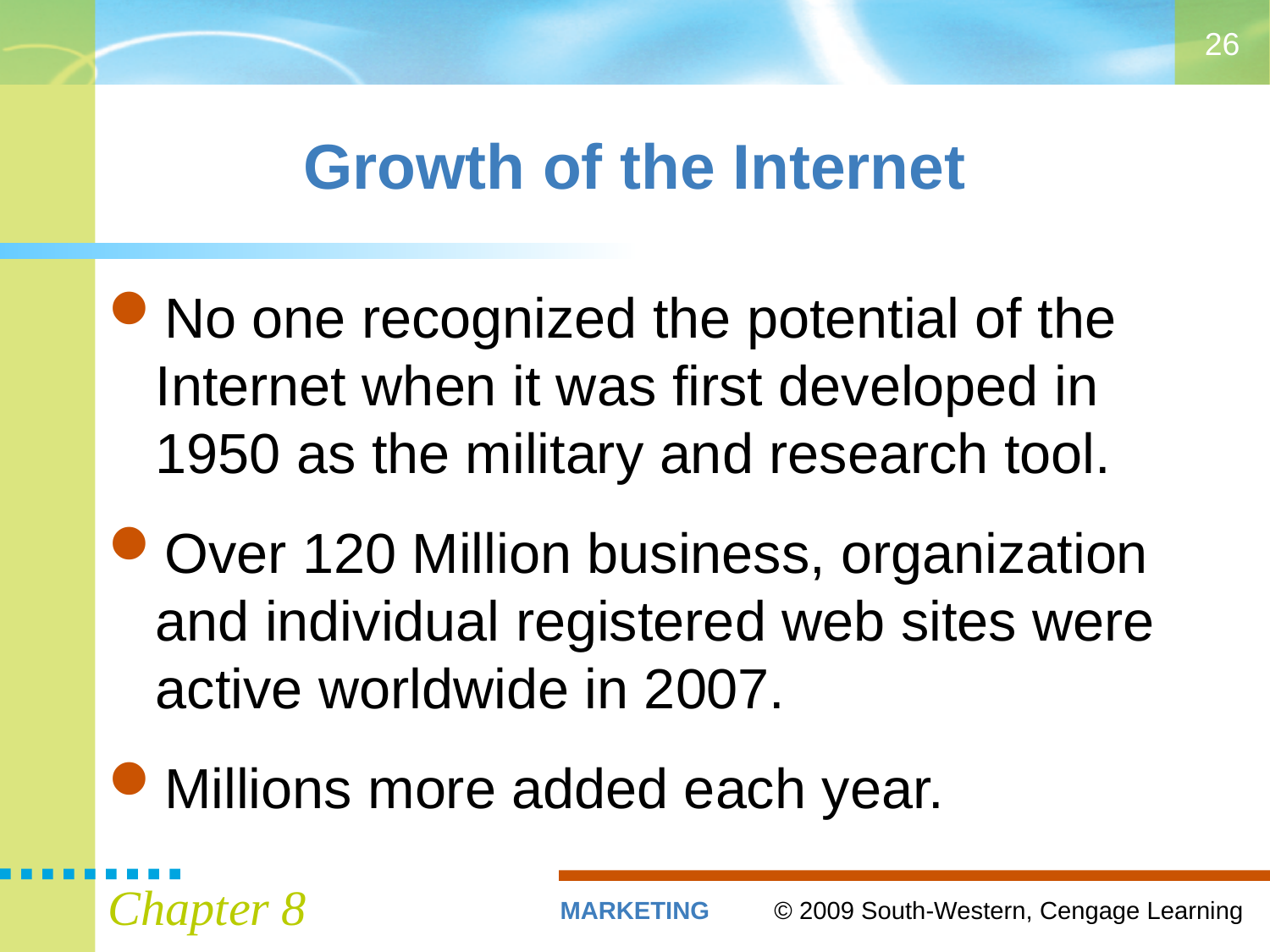

26
# Growth of the Internet
No one recognized the potential of the Internet when it was first developed in 1950 as the military and research tool.
Over 120 Million business, organization and individual registered web sites were active worldwide in 2007.
Millions more added each year.
Chapter 8